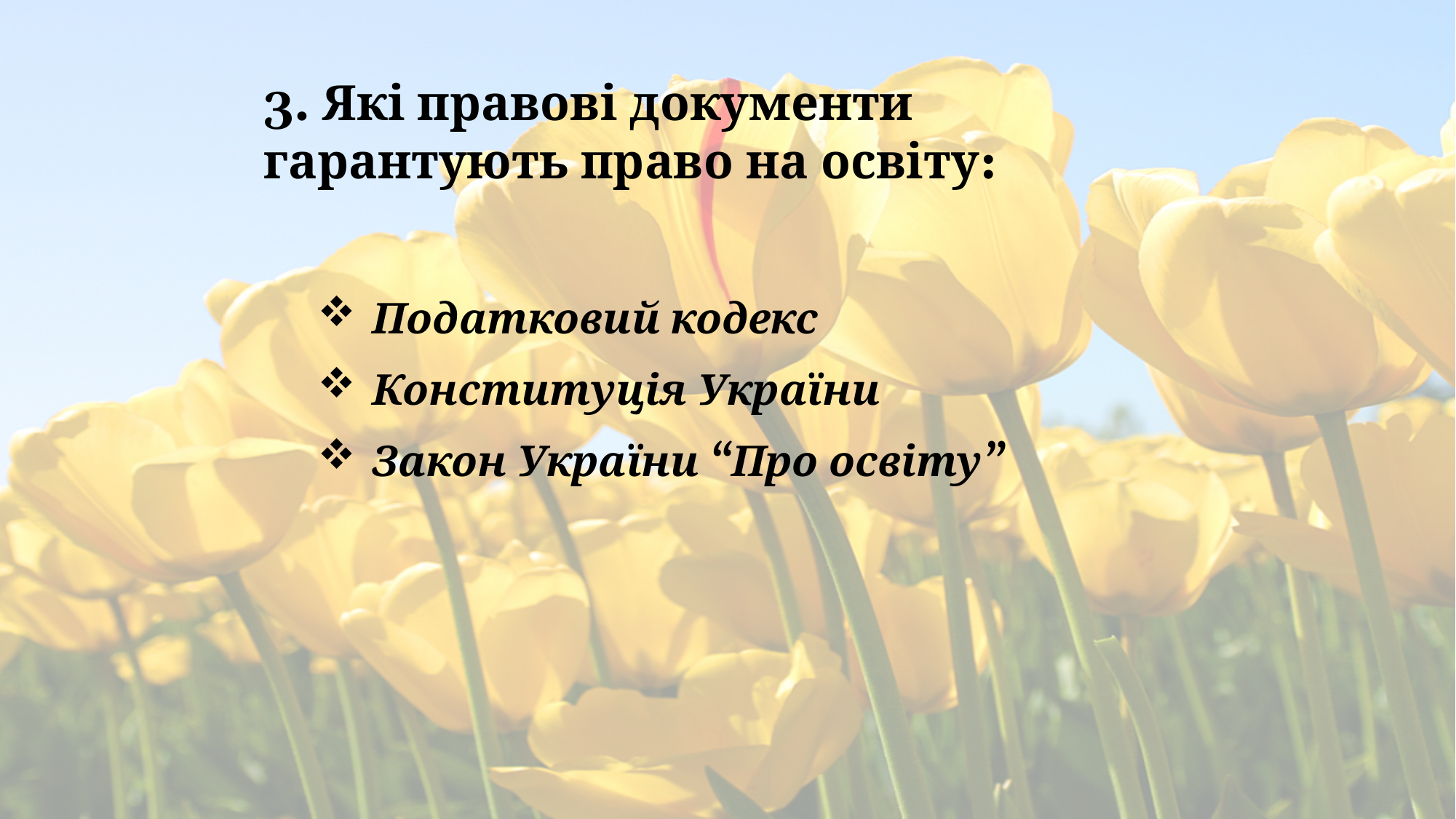

3. Які правові документи
гарантують право на освіту:
Податковий кодекс
Конституція України
Закон України “Про освіту”